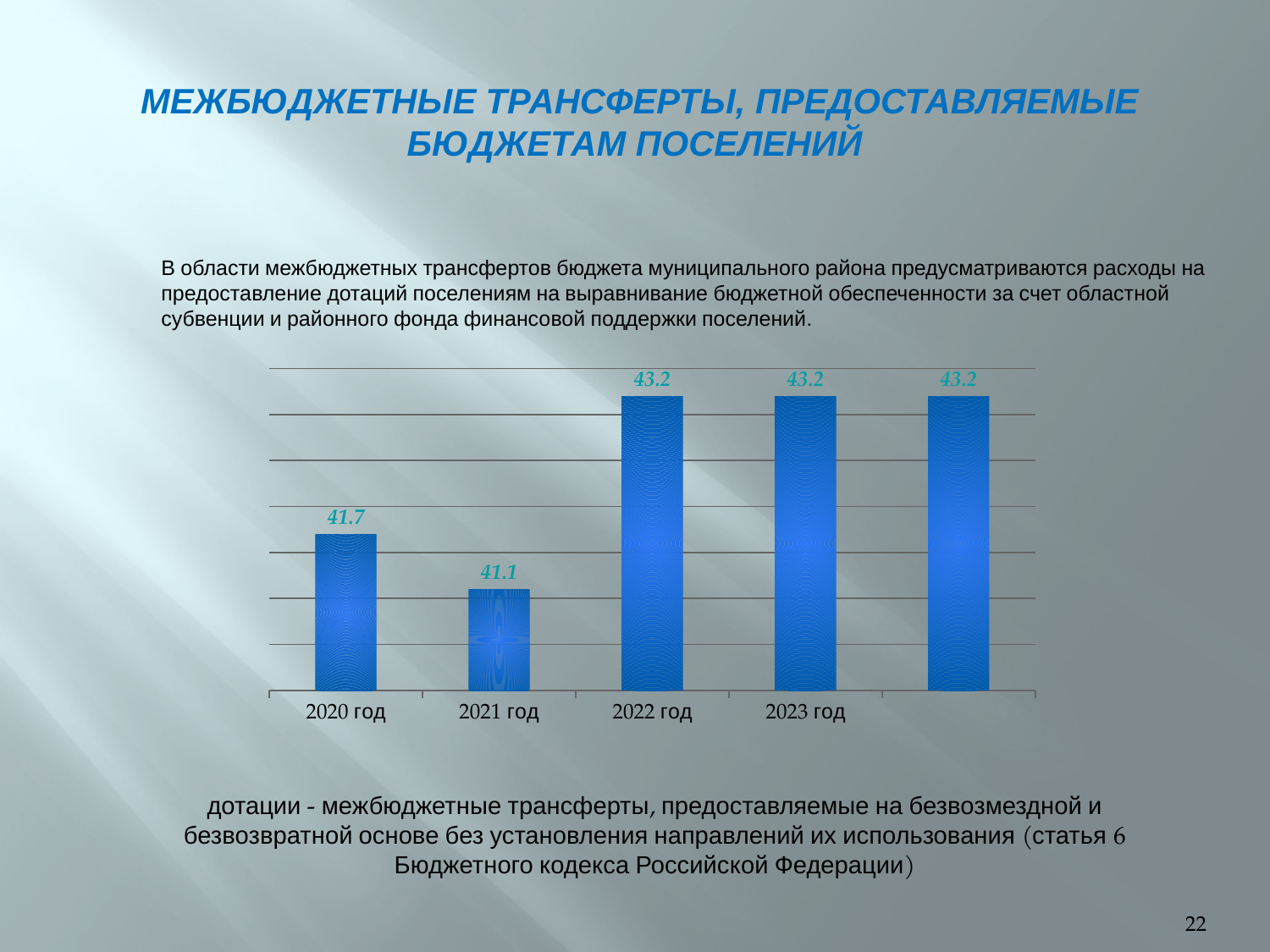

# МЕЖБЮДЖЕТНЫЕ ТРАНСФЕРТЫ, ПРЕДОСТАВЛЯЕМЫЕ БЮДЖЕТАМ ПОСЕЛЕНИЙ
В области межбюджетных трансфертов бюджета муниципального района предусматриваются расходы на предоставление дотаций поселениям на выравнивание бюджетной обеспеченности за счет областной субвенции и районного фонда финансовой поддержки поселений.

### Chart

| Category | Значения Y |
|---|---|
| 2020 год | 41.7 |
| 2021 год | 41.1 |
| 2022 год | 43.2 |
| 2023 год | 43.2 |
дотации - межбюджетные трансферты, предоставляемые на безвозмездной и безвозвратной основе без установления направлений их использования (статья 6 Бюджетного кодекса Российской Федерации)
22